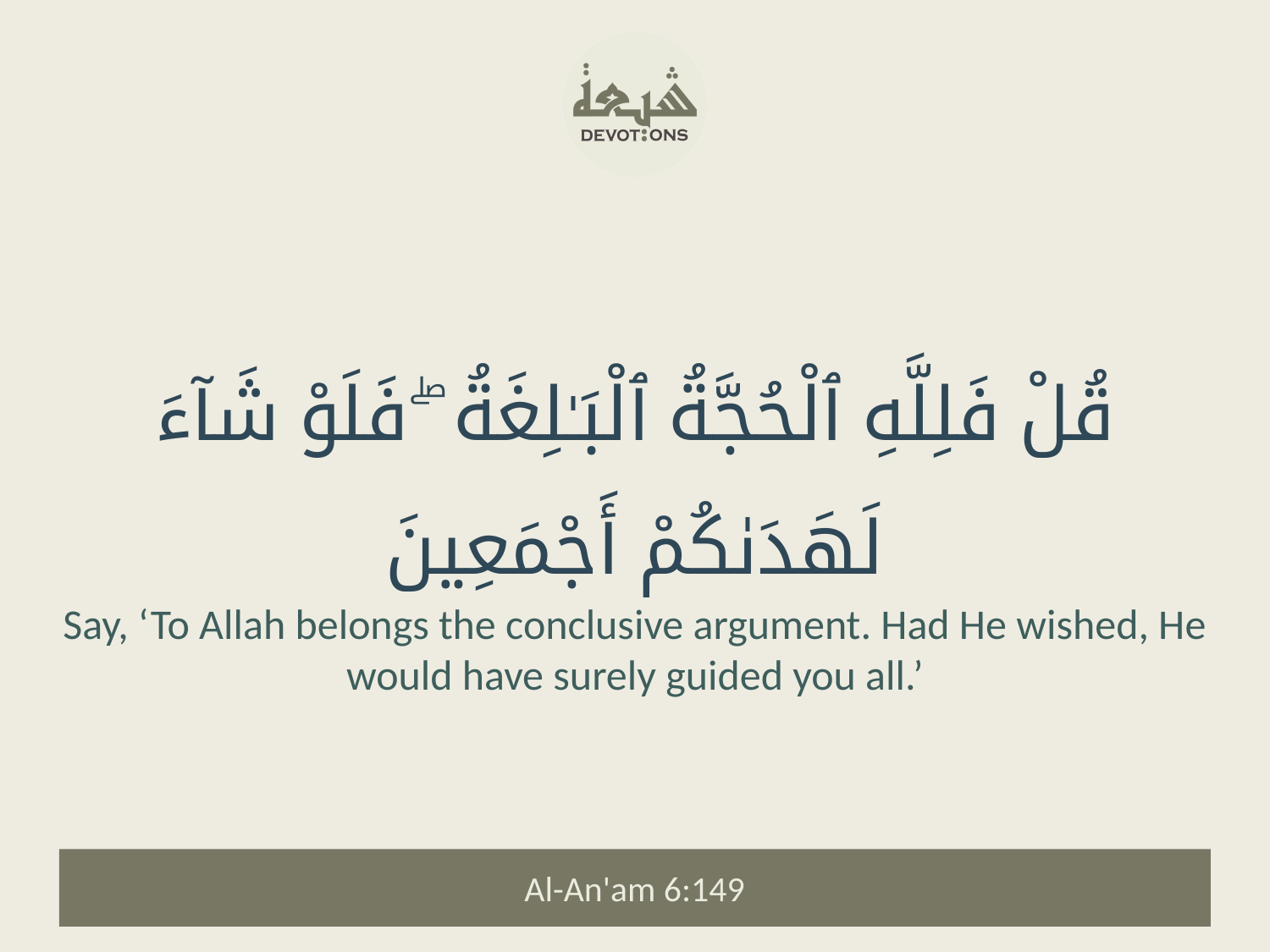

قُلْ فَلِلَّهِ ٱلْحُجَّةُ ٱلْبَـٰلِغَةُ ۖ فَلَوْ شَآءَ لَهَدَىٰكُمْ أَجْمَعِينَ
Say, ‘To Allah belongs the conclusive argument. Had He wished, He would have surely guided you all.’
Al-An'am 6:149